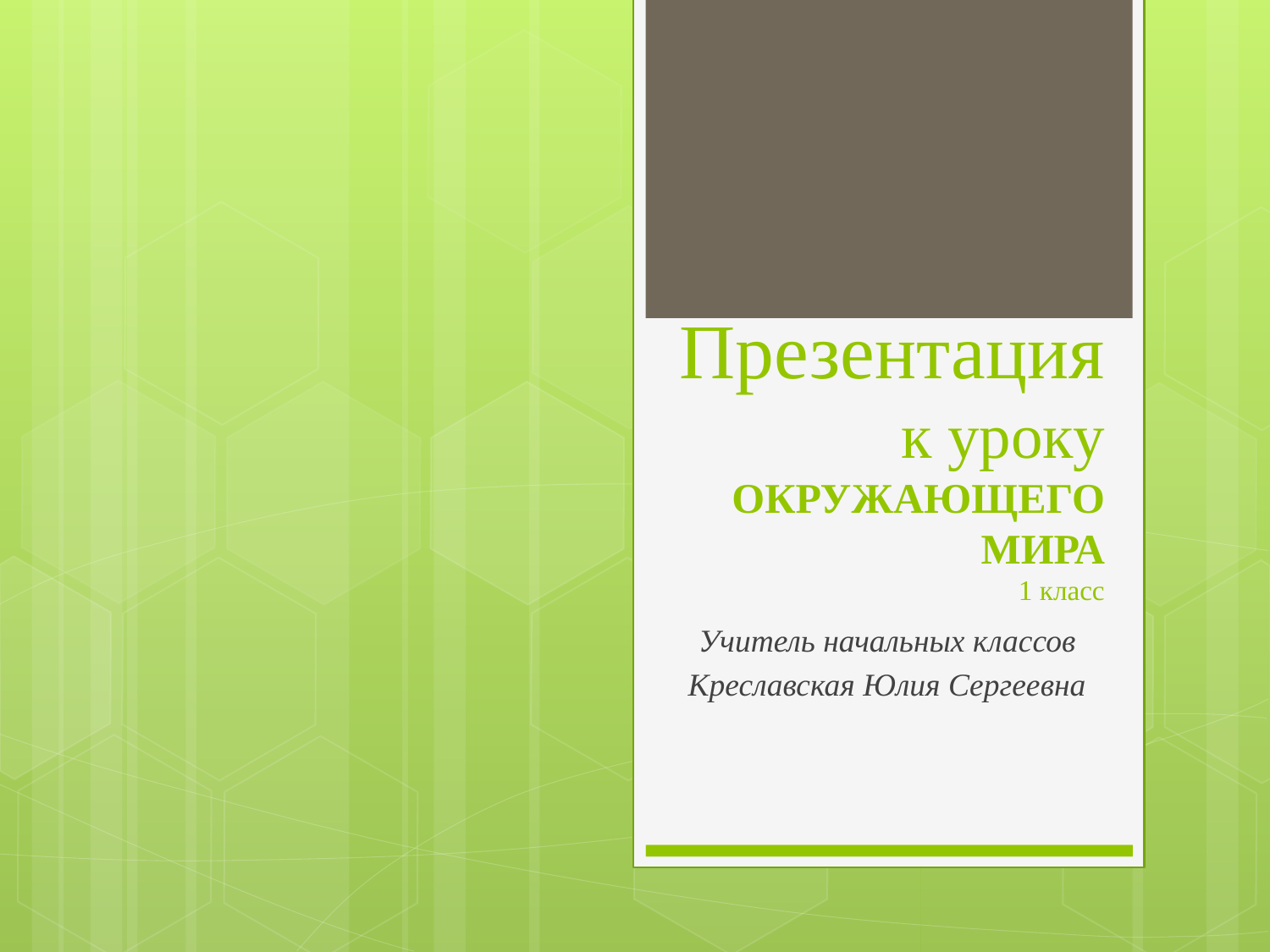

# Презентация к уроку ОКРУЖАЮЩЕГО МИРА 1 класс
Учитель начальных классов
Креславская Юлия Сергеевна